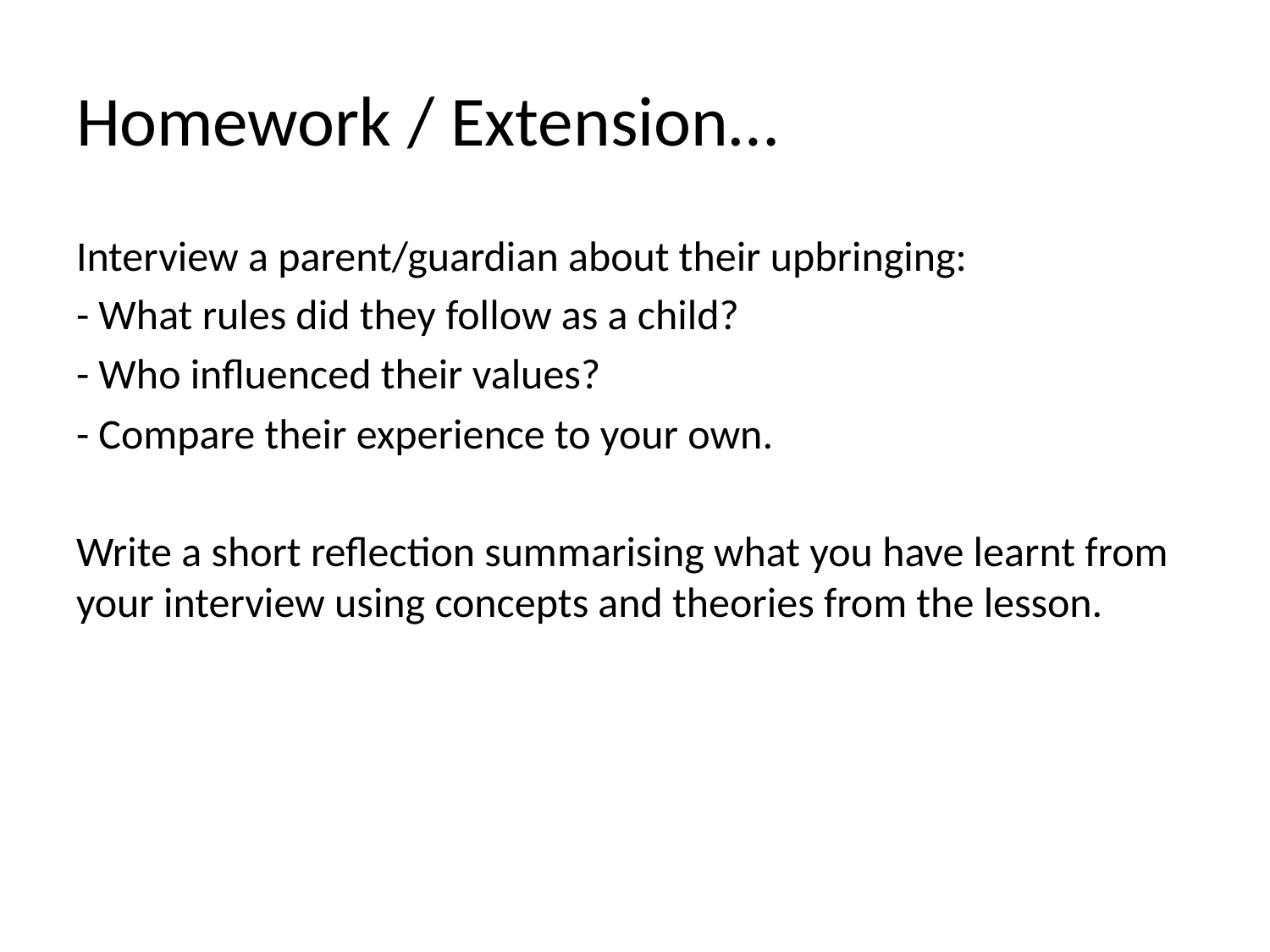

# Homework / Extension…
Interview a parent/guardian about their upbringing:
- What rules did they follow as a child?
- Who influenced their values?
- Compare their experience to your own.

Write a short reflection summarising what you have learnt from your interview using concepts and theories from the lesson.